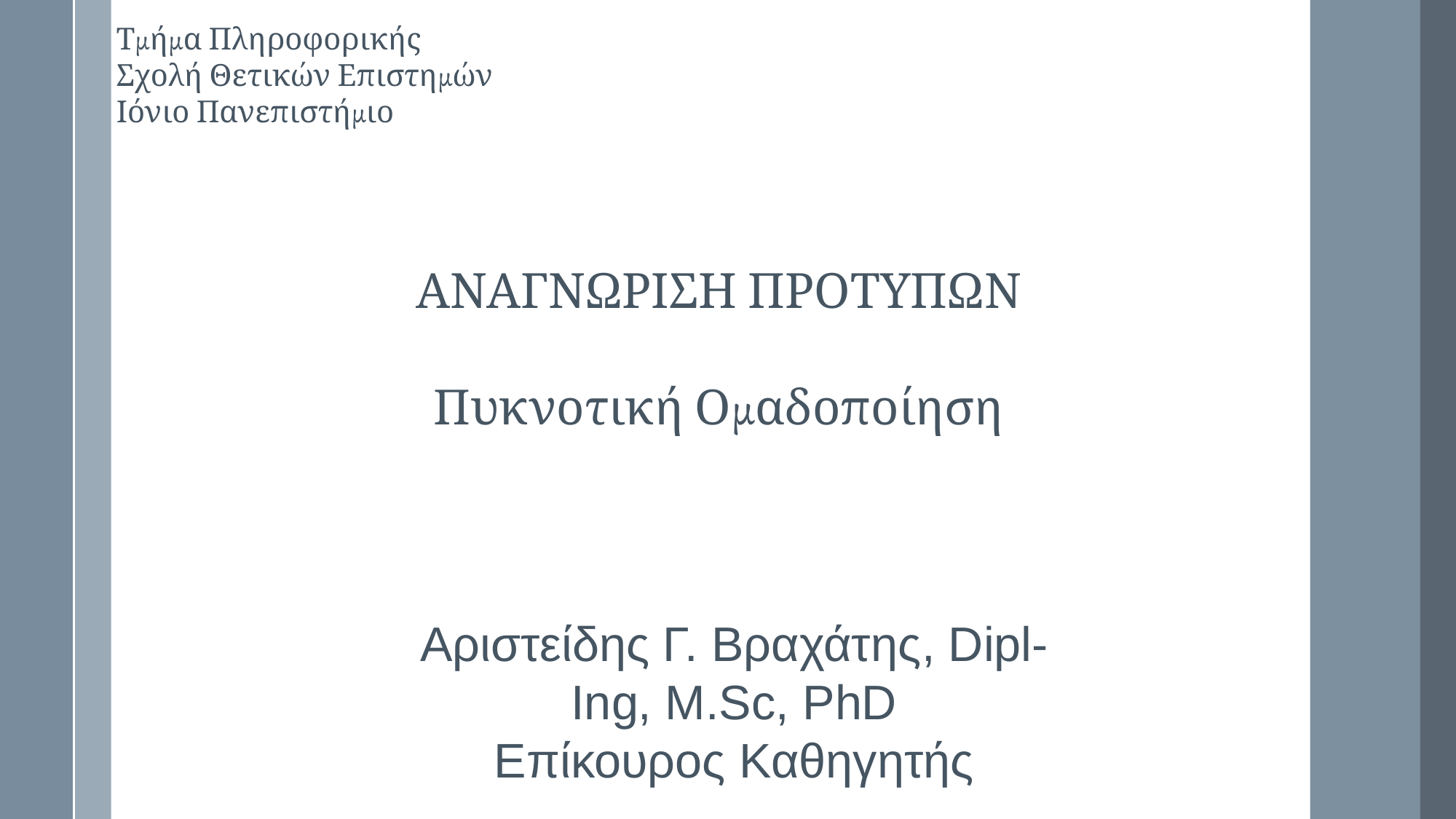

Τμήμα Πληροφορικής
Σχολή Θετικών Επιστημών
Ιόνιο Πανεπιστήμιο
ΑΝΑΓΝΩΡΙΣΗ ΠΡΟΤΥΠΩΝ

Πυκνοτική Ομαδοποίηση
Αριστείδης Γ. Βραχάτης, Dipl-Ing, M.Sc, PhD
Επίκουρος Καθηγητής